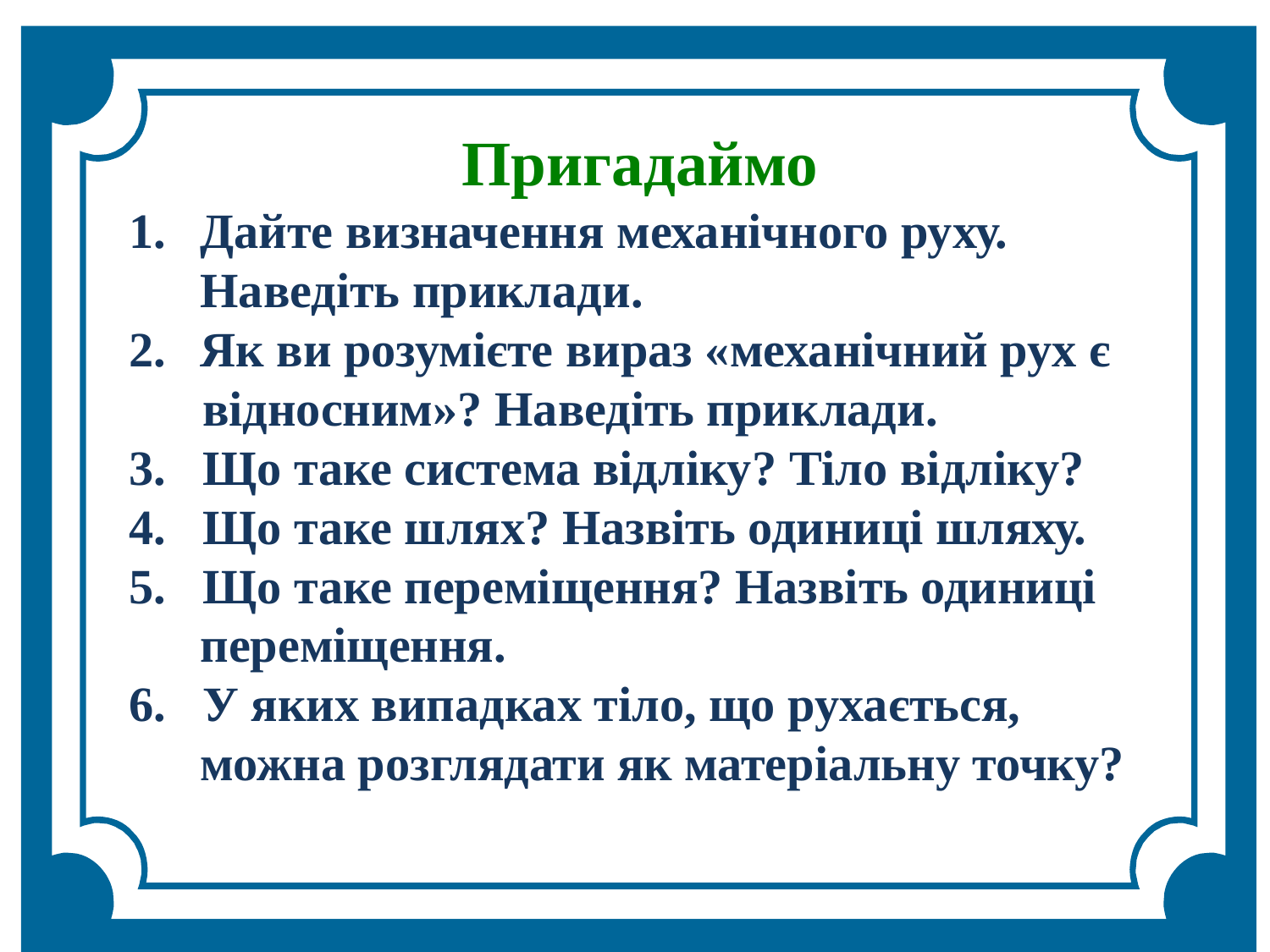

Пригадаймо
Дайте визначення механічного руху. Наведіть приклади.
Як ви розумієте вираз «механічний рух є
      відносним»? Наведіть приклади.
3.   Що таке система відліку? Тіло відліку?
4.   Що таке шлях? Назвіть одиниці шляху.
5.   Що таке переміщення? Назвіть одиниці переміщення.
6.   У яких випадках тіло, що рухається, можна розглядати як матеріальну точку?